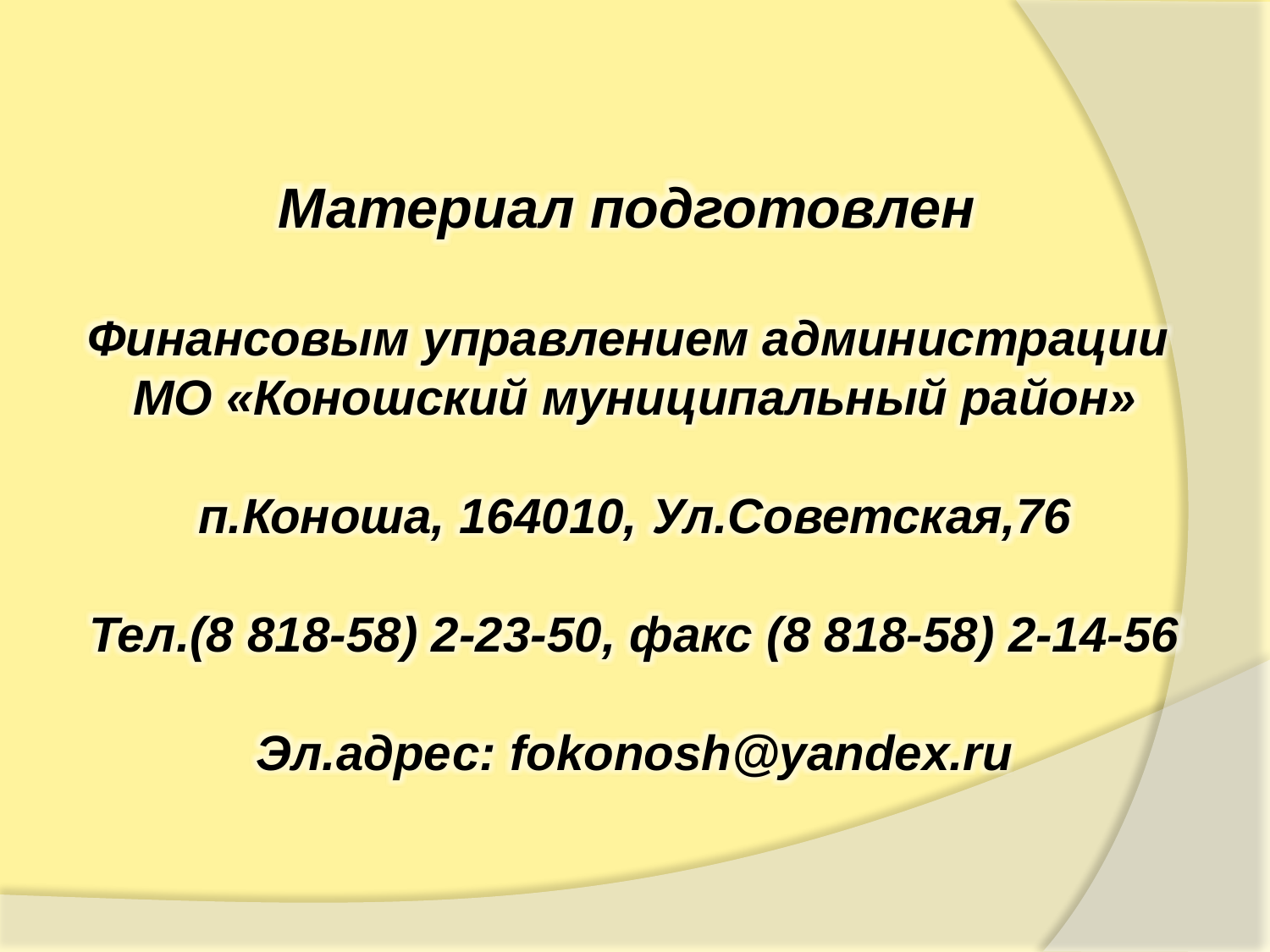

Материал подготовлен

Финансовым управлением администрации
МО «Коношский муниципальный район»

п.Коноша, 164010, Ул.Советская,76

Тел.(8 818-58) 2-23-50, факс (8 818-58) 2-14-56

Эл.адрес: fokonosh@yandex.ru